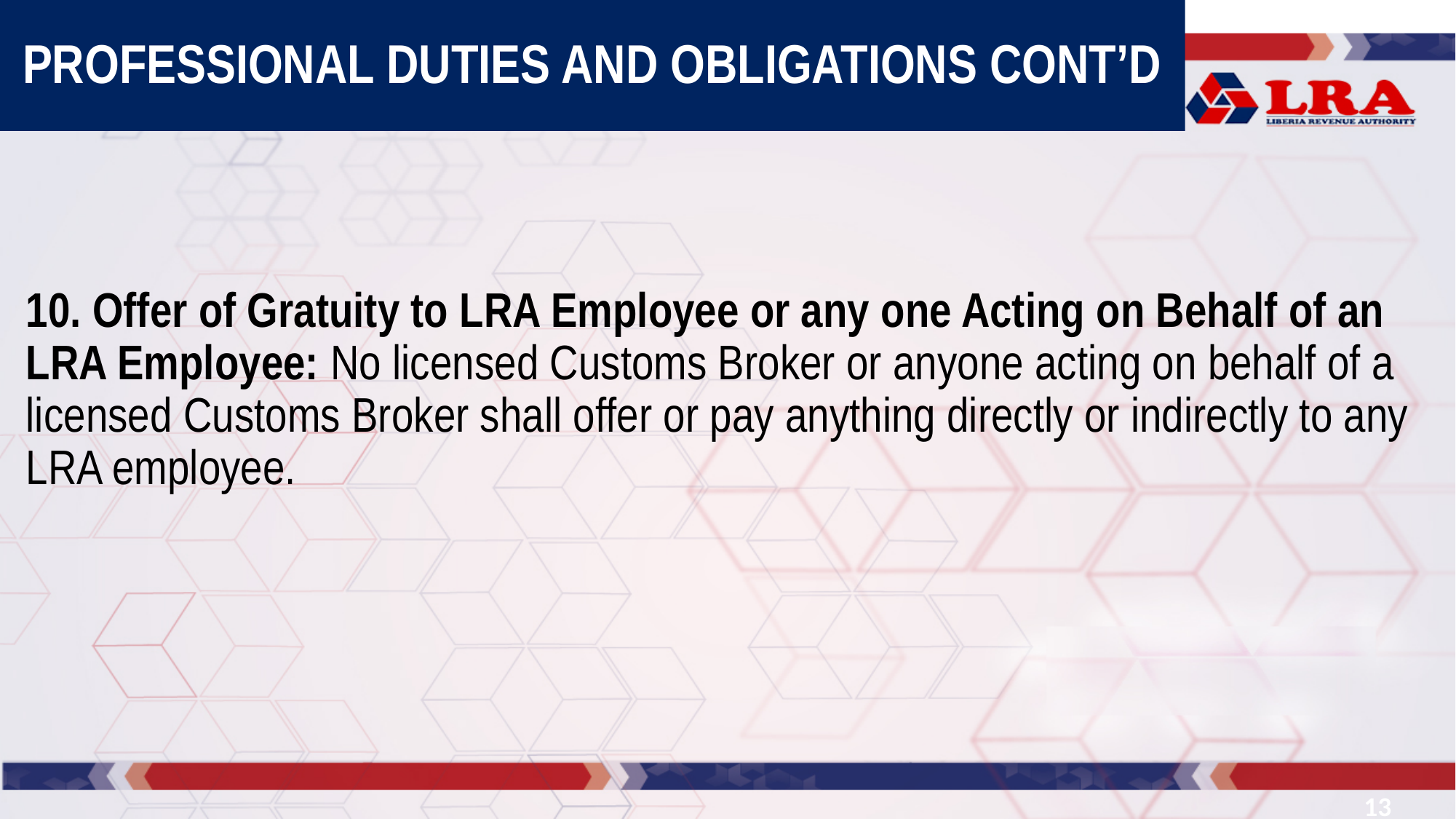

PROFESSIONAL DUTIES AND OBLIGATIONS CONT’D

10. Offer of Gratuity to LRA Employee or any one Acting on Behalf of an LRA Employee: No licensed Customs Broker or anyone acting on behalf of a licensed Customs Broker shall offer or pay anything directly or indirectly to any LRA employee.

13